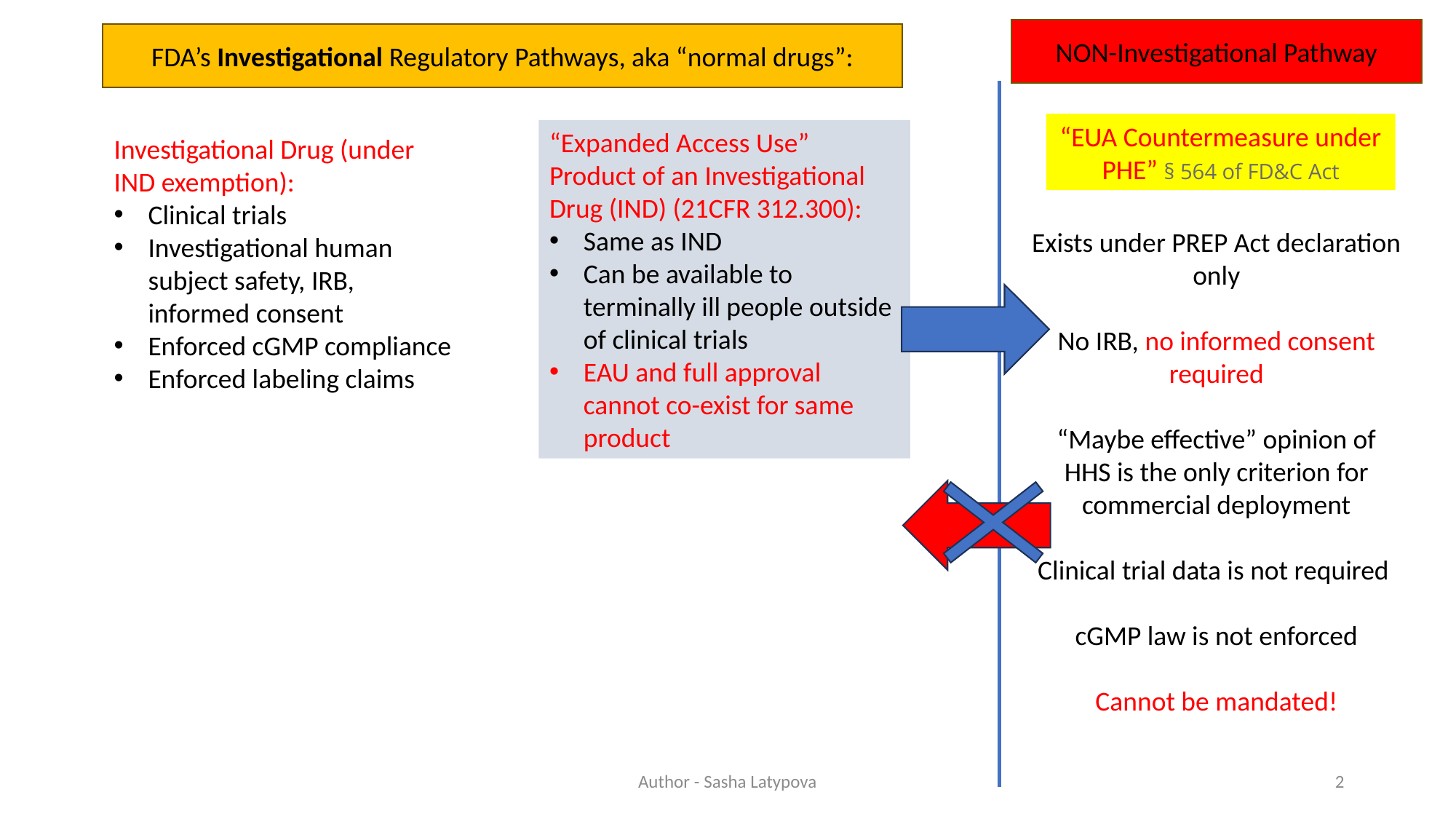

NON-Investigational Pathway
FDA’s Investigational Regulatory Pathways, aka “normal drugs”:

Exists under PREP Act declaration only

No IRB, no informed consent required

“Maybe effective” opinion of HHS is the only criterion for commercial deployment

Clinical trial data is not required

cGMP law is not enforced

Cannot be mandated!

“EUA Countermeasure under PHE” § 564 of FD&C Act
“Expanded Access Use” Product of an Investigational Drug (IND) (21CFR 312.300):
Same as IND
Can be available to terminally ill people outside of clinical trials
EAU and full approval cannot co-exist for same product
Investigational Drug (under IND exemption):
Clinical trials
Investigational human subject safety, IRB, informed consent
Enforced cGMP compliance
Enforced labeling claims

Author - Sasha Latypova
2